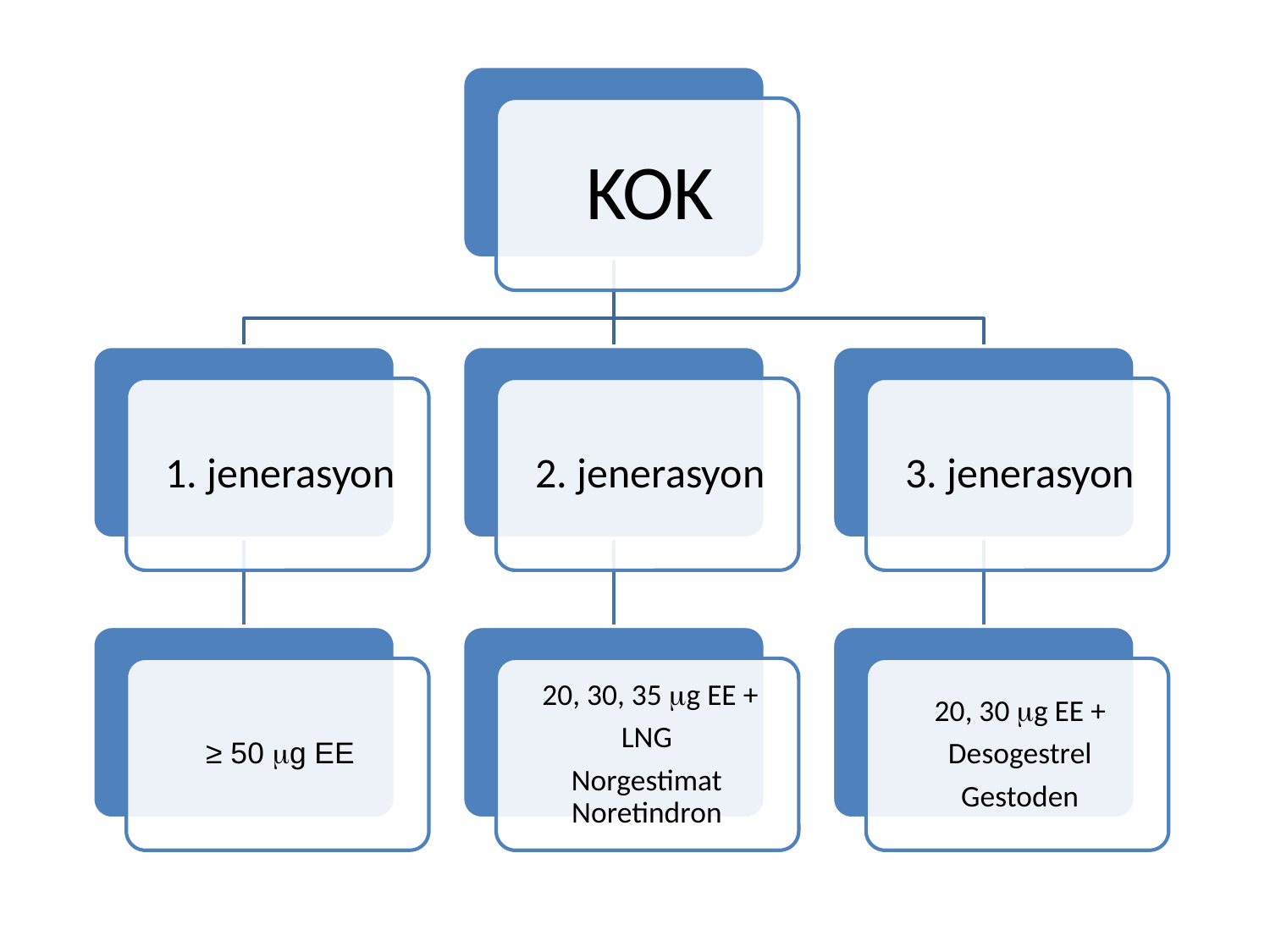

#
KOK
1. jenerasyon
≥ 50 μg EE
2. jenerasyon
20, 30, 35 μg EE +
LNG
Norgestimat  Noretindron
3. jenerasyon
20, 30 μg EE +
Desogestrel
Gestoden